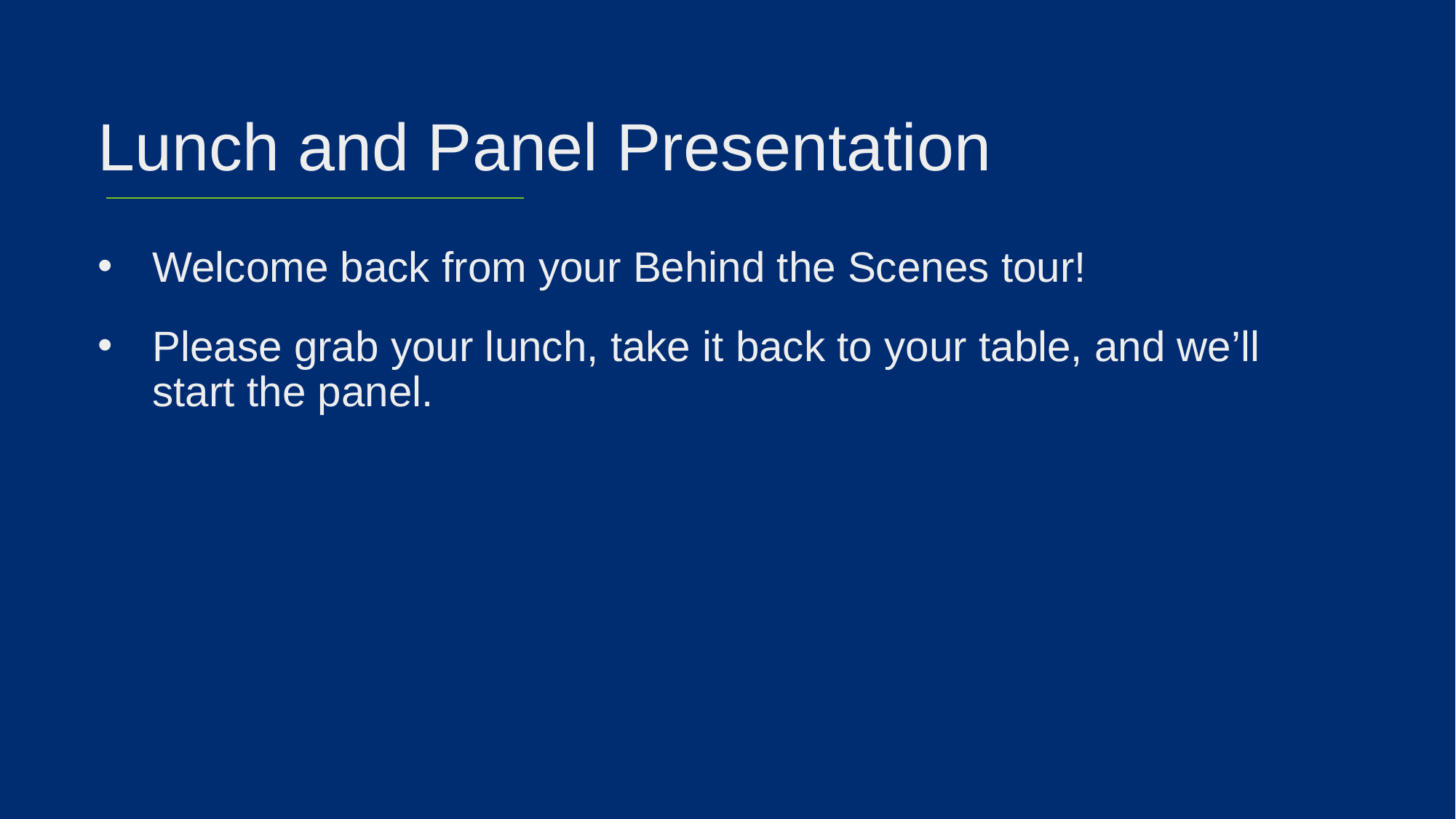

# Lunch and Panel Presentation
Welcome back from your Behind the Scenes tour!
Please grab your lunch, take it back to your table, and we’ll start the panel.